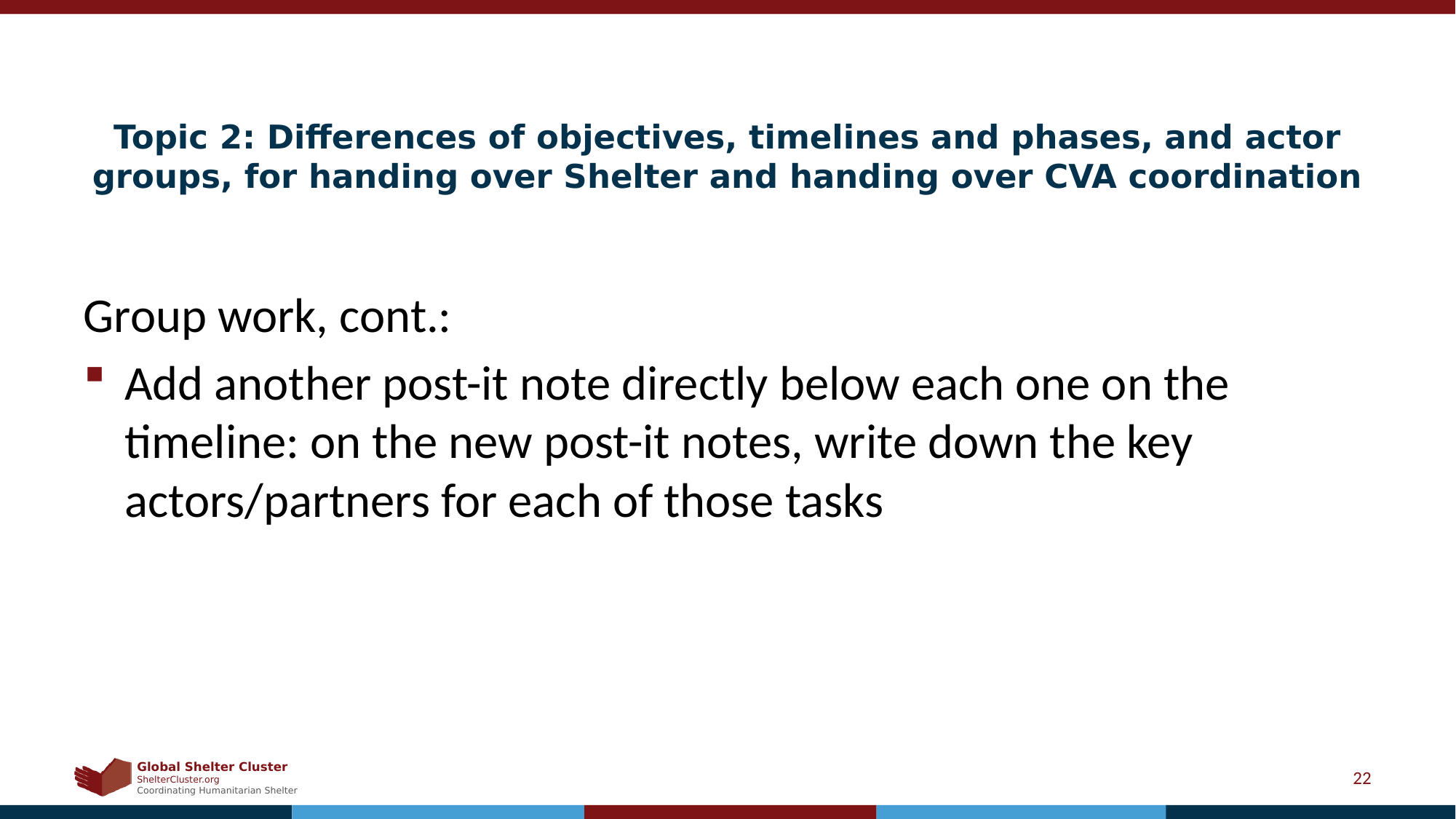

# Topic 2: Differences of objectives, timelines and phases, and actor groups, for handing over Shelter and handing over CVA coordination
Group work, cont.:
Add another post-it note directly below each one on the timeline: on the new post-it notes, write down the key actors/partners for each of those tasks
22